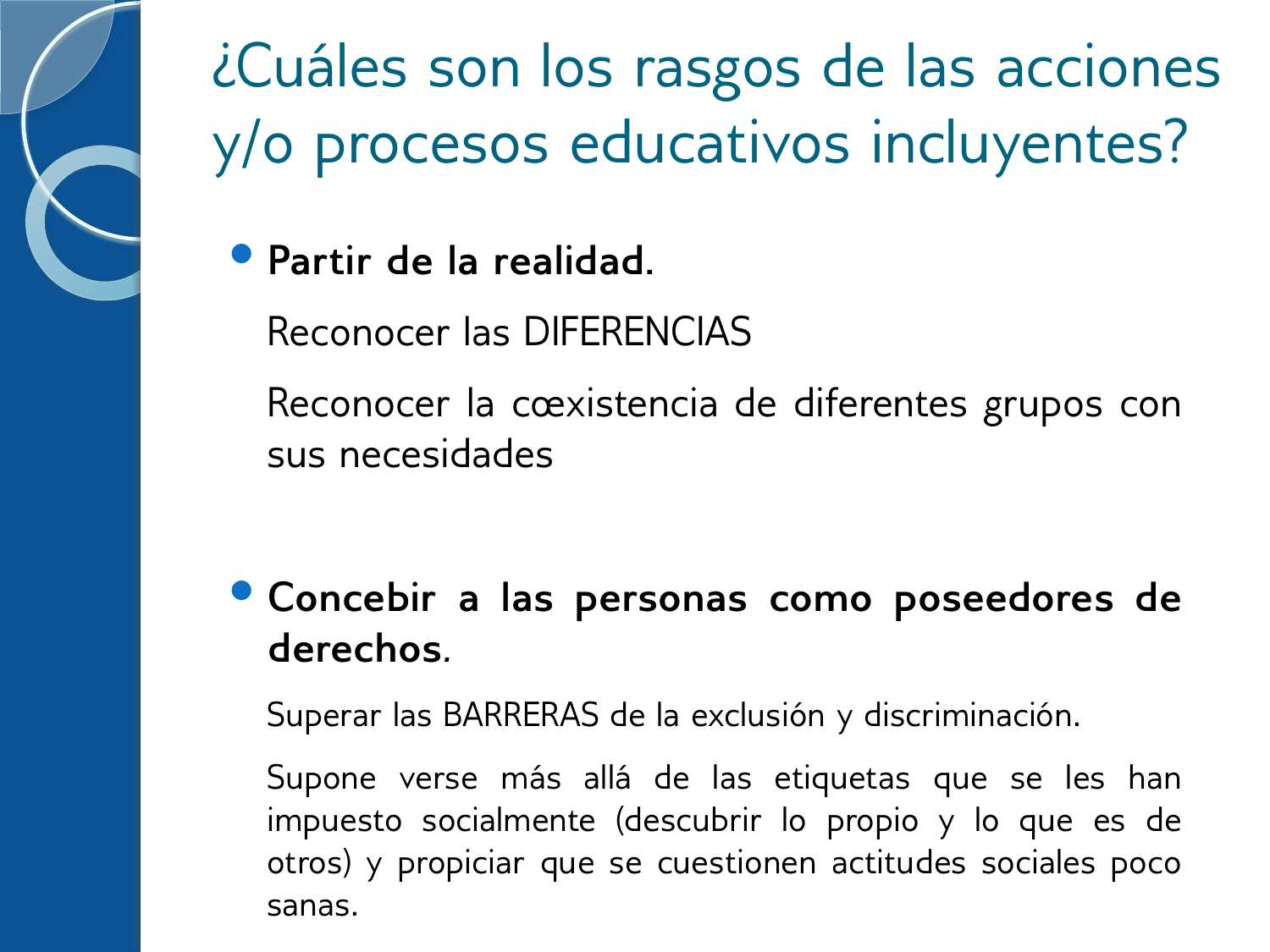

# ¿Cuáles son los rasgos de las acciones y/o procesos educativos incluyentes?
Partir de la realidad.
Reconocer las DIFERENCIAS
Reconocer la coexistencia de diferentes grupos con sus necesidades

Concebir a las personas como poseedores de derechos.
Superar las BARRERAS de la exclusión y discriminación.
Supone verse más allá de las etiquetas que se les han impuesto socialmente (descubrir lo propio y lo que es de otros) y propiciar que se cuestionen actitudes sociales poco sanas.